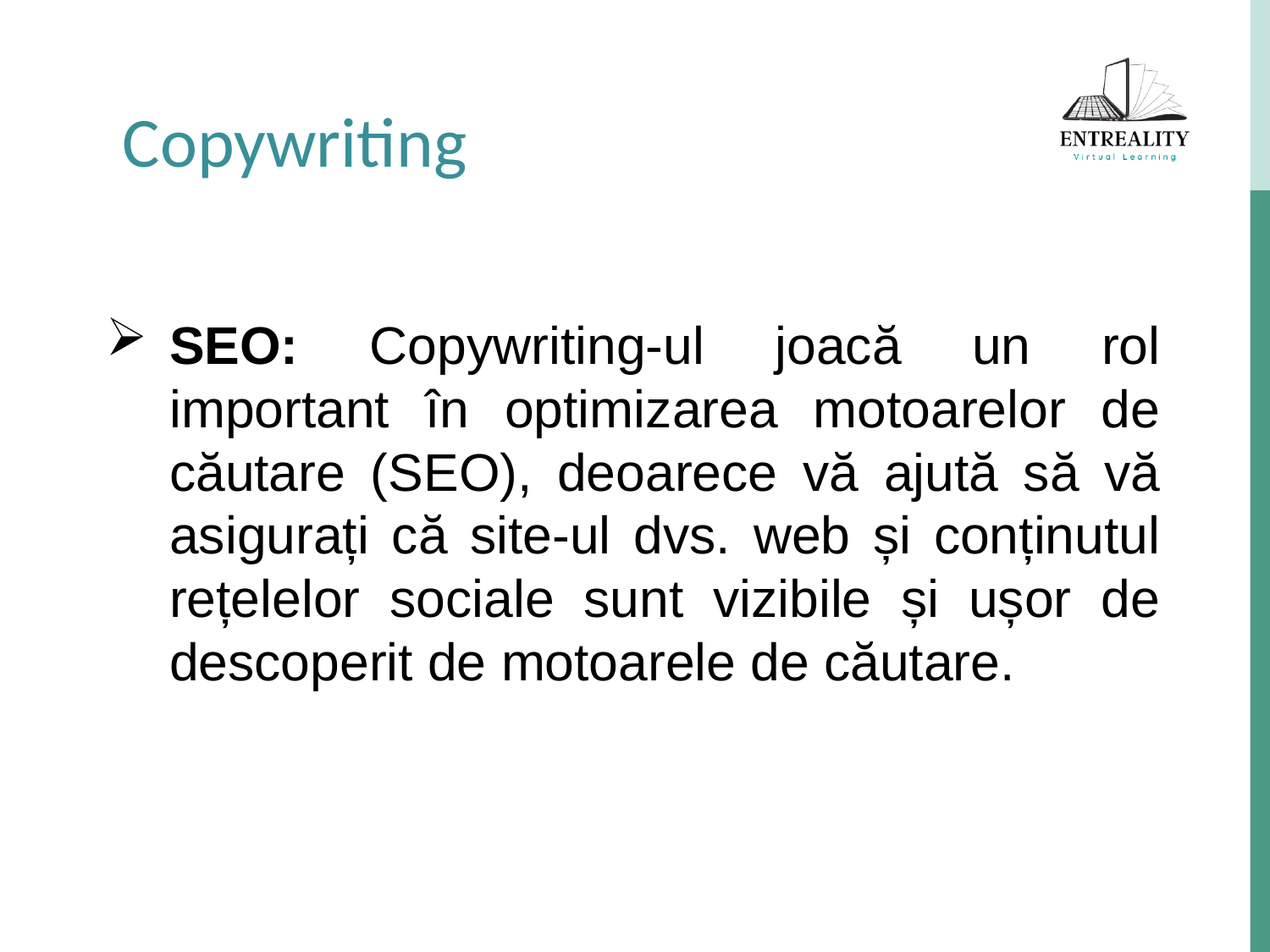

Copywriting
SEO: Copywriting-ul joacă un rol important în optimizarea motoarelor de căutare (SEO), deoarece vă ajută să vă asigurați că site-ul dvs. web și conținutul rețelelor sociale sunt vizibile și ușor de descoperit de motoarele de căutare.